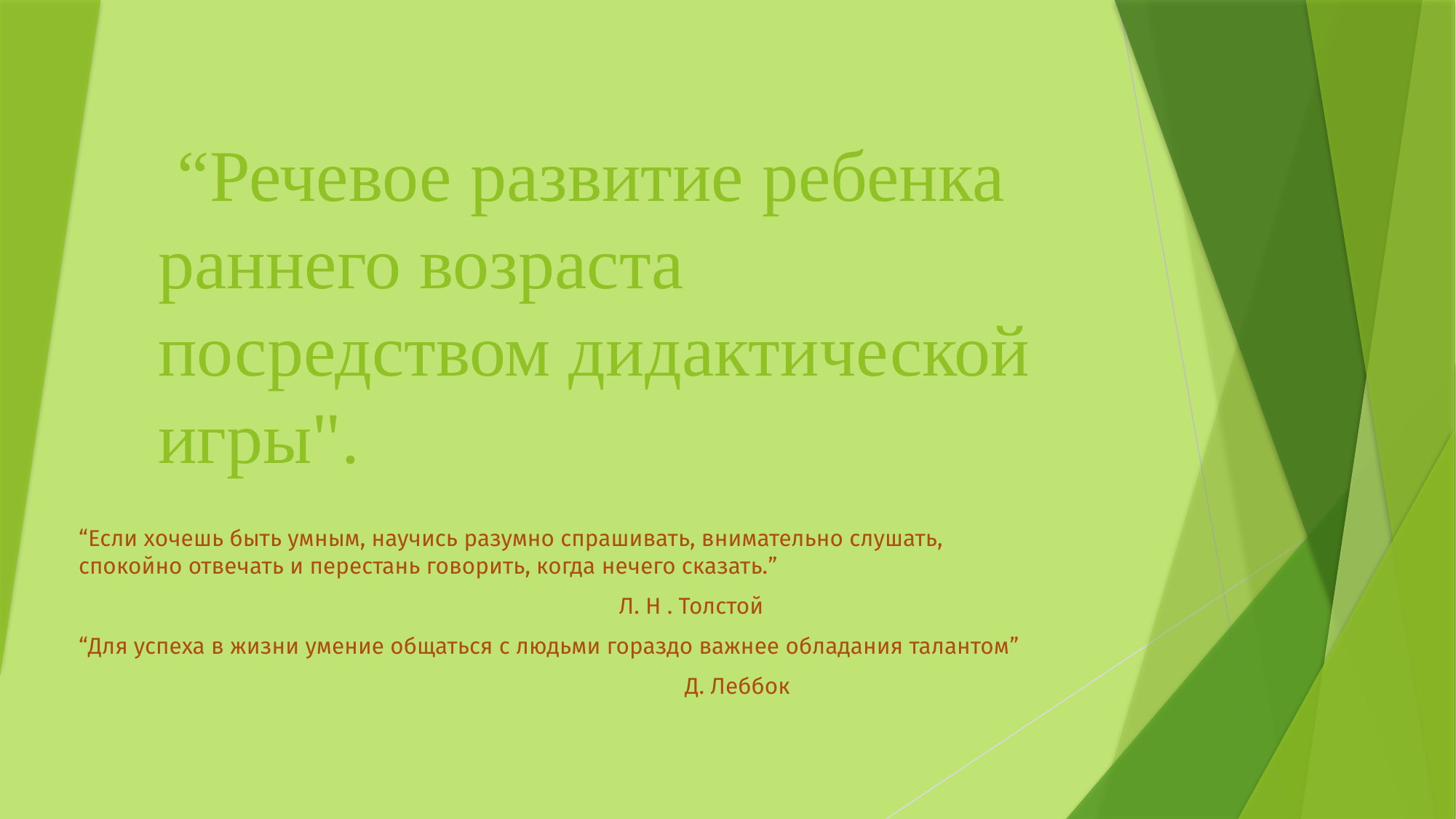

# “Речевое развитие ребенка раннего возраста посредством дидактической игры".
“Если хочешь быть умным, научись разумно спрашивать, внимательно слушать, спокойно отвечать и перестань говорить, когда нечего сказать.”
                                                                                          Л. Н . Толстой
“Для успеха в жизни умение общаться с людьми гораздо важнее обладания талантом”
                                                                                                     Д. Леббок